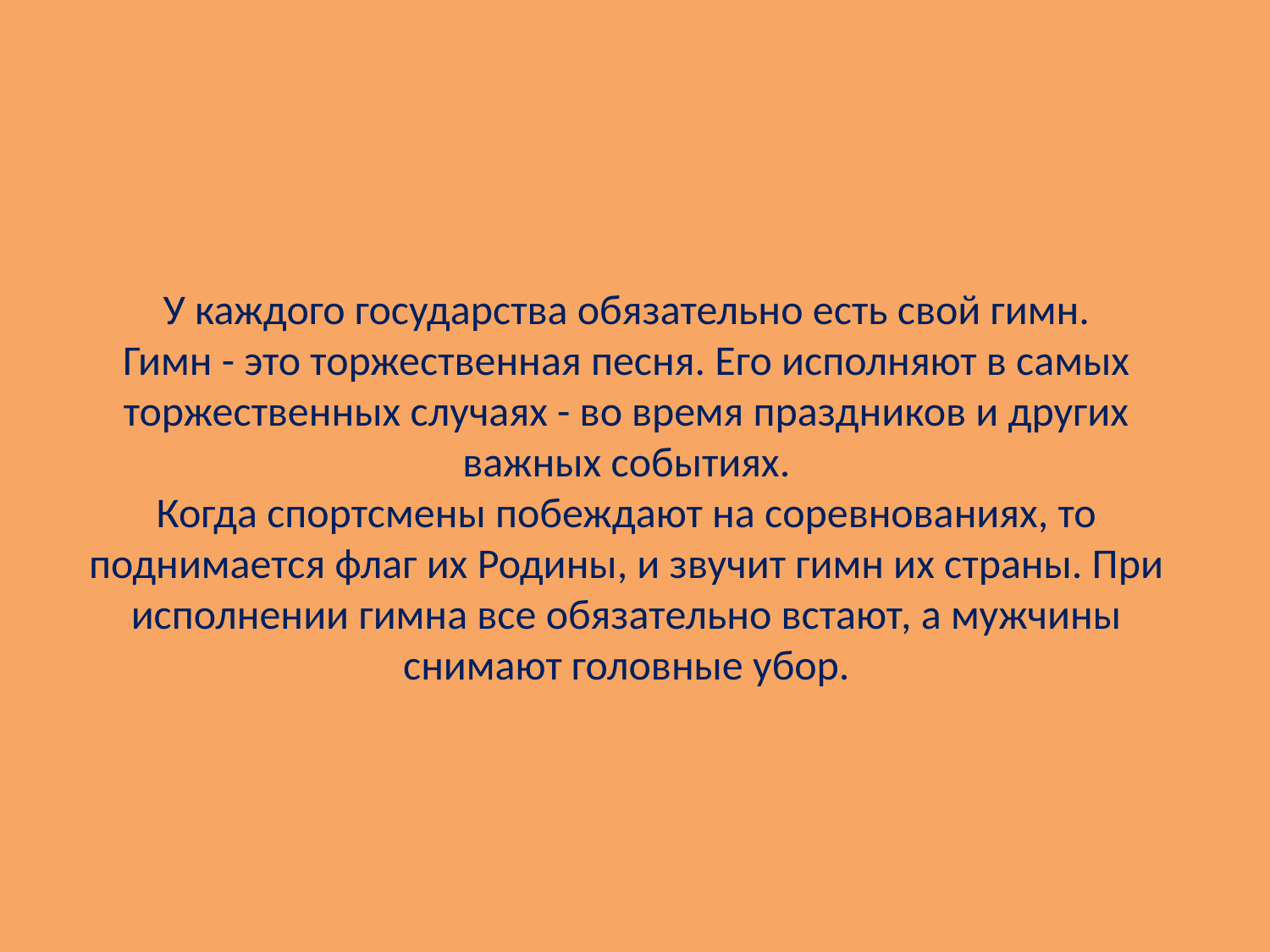

# У каждого государства обязательно есть свой гимн. Гимн - это торжественная песня. Его исполняют в самых торжественных случаях - во время праздников и других важных событиях. Когда спортсмены побеждают на соревнованиях, то поднимается флаг их Родины, и звучит гимн их страны. При исполнении гимна все обязательно встают, а мужчины снимают головные убор.